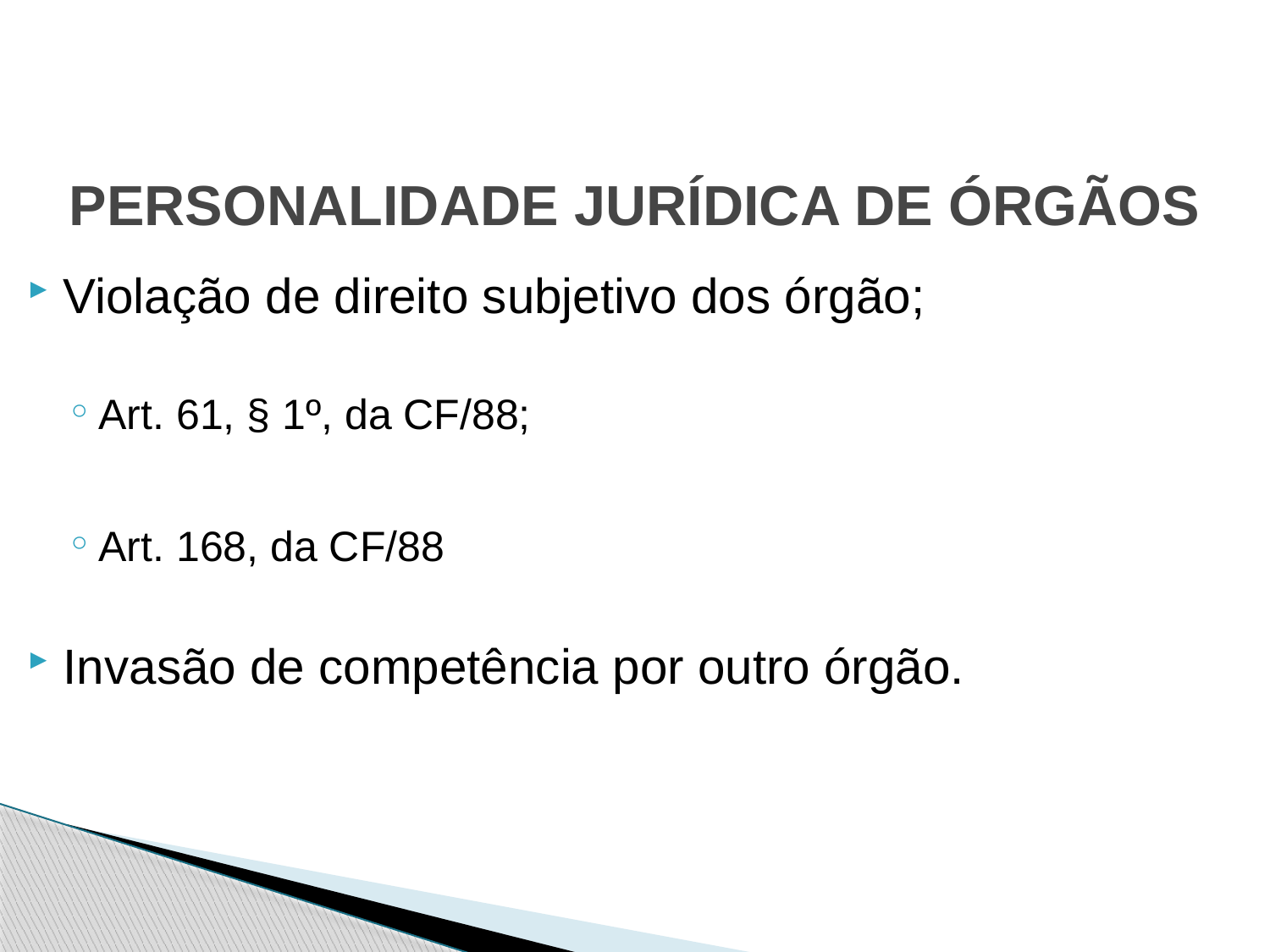

# PERSONALIDADE JURÍDICA DE ÓRGÃOS
Violação de direito subjetivo dos órgão;

Art. 61, § 1º, da CF/88;

Art. 168, da CF/88

Invasão de competência por outro órgão.